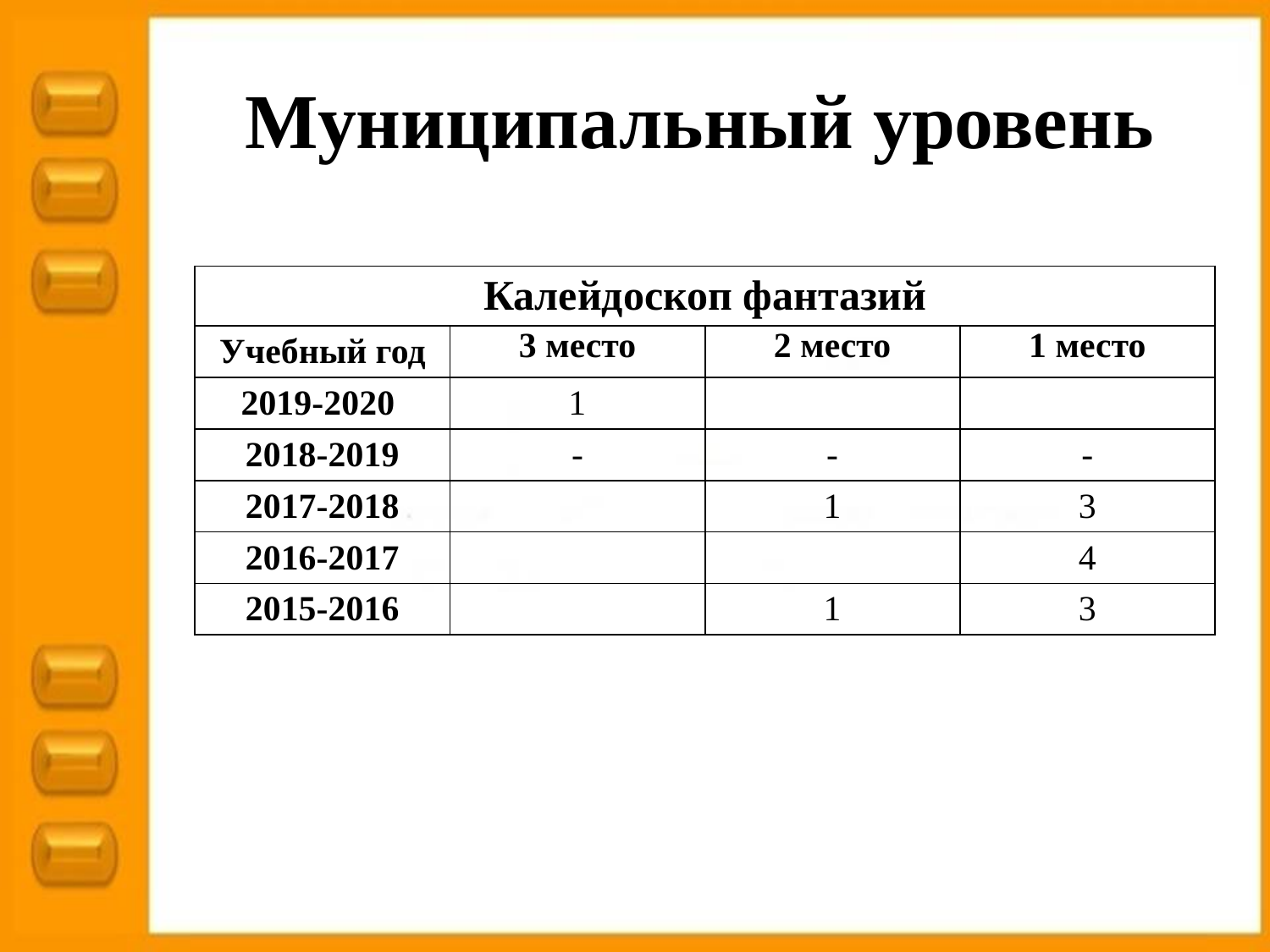

# Муниципальный уровень
| Калейдоскоп фантазий |  |  |  |
| --- | --- | --- | --- |
| Учебный год | 3 место | 2 место | 1 место |
| 2019-2020 | 1 |  |  |
| 2018-2019 | - | - | - |
| 2017-2018 |  | 1 | 3 |
| 2016-2017 |  |  | 4 |
| 2015-2016 |  | 1 | 3 |